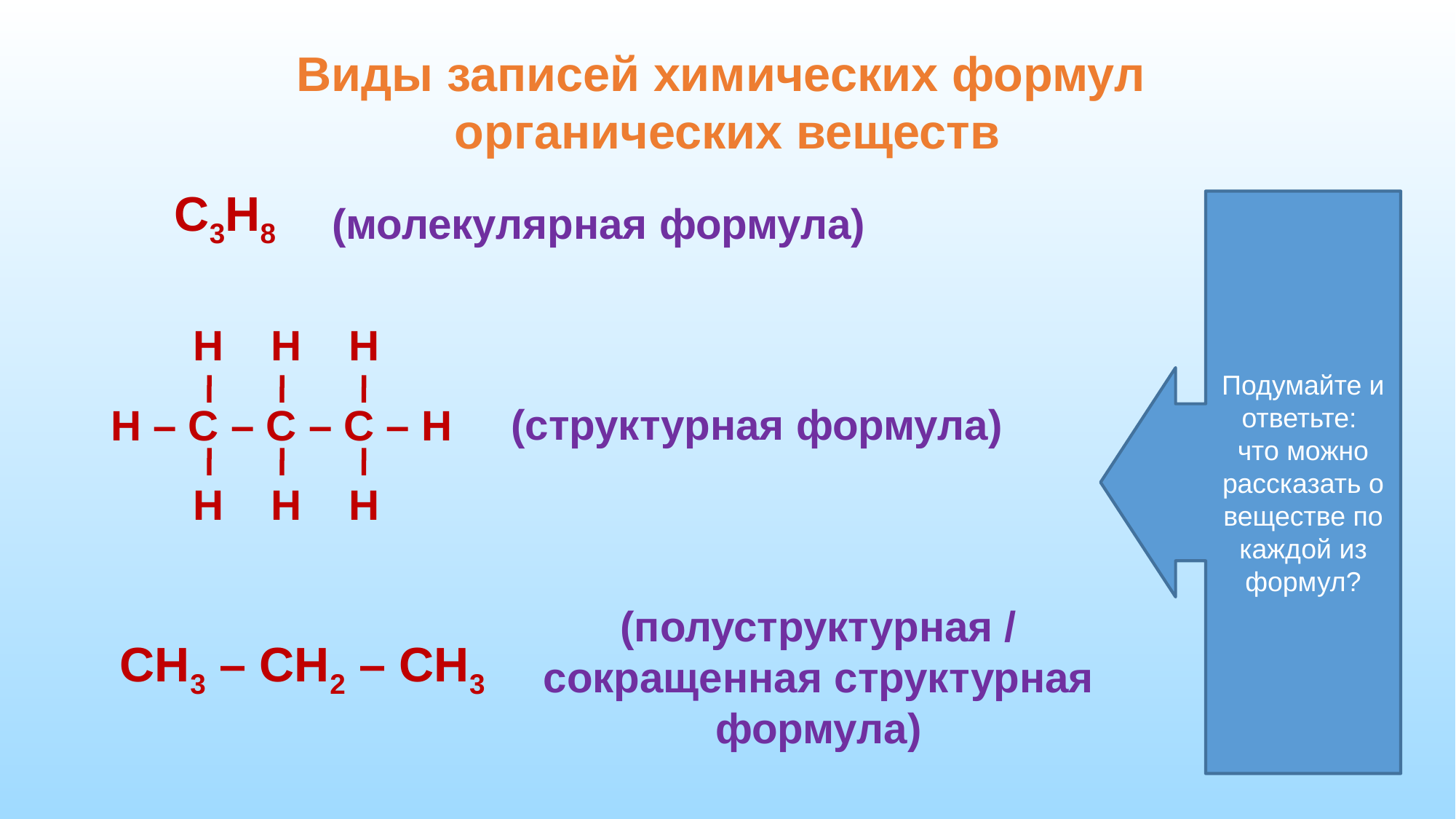

Виды записей химических формул
органических веществ
С3Н8
 (молекулярная формула)
Подумайте и ответьте:
что можно рассказать о веществе по каждой из формул?
       Н    Н    Н

Н – С – С – С – Н

       Н    Н    Н
(структурная формула)
(полуструктурная / сокращенная структурная формула)
СН3 – СН2 – СН3